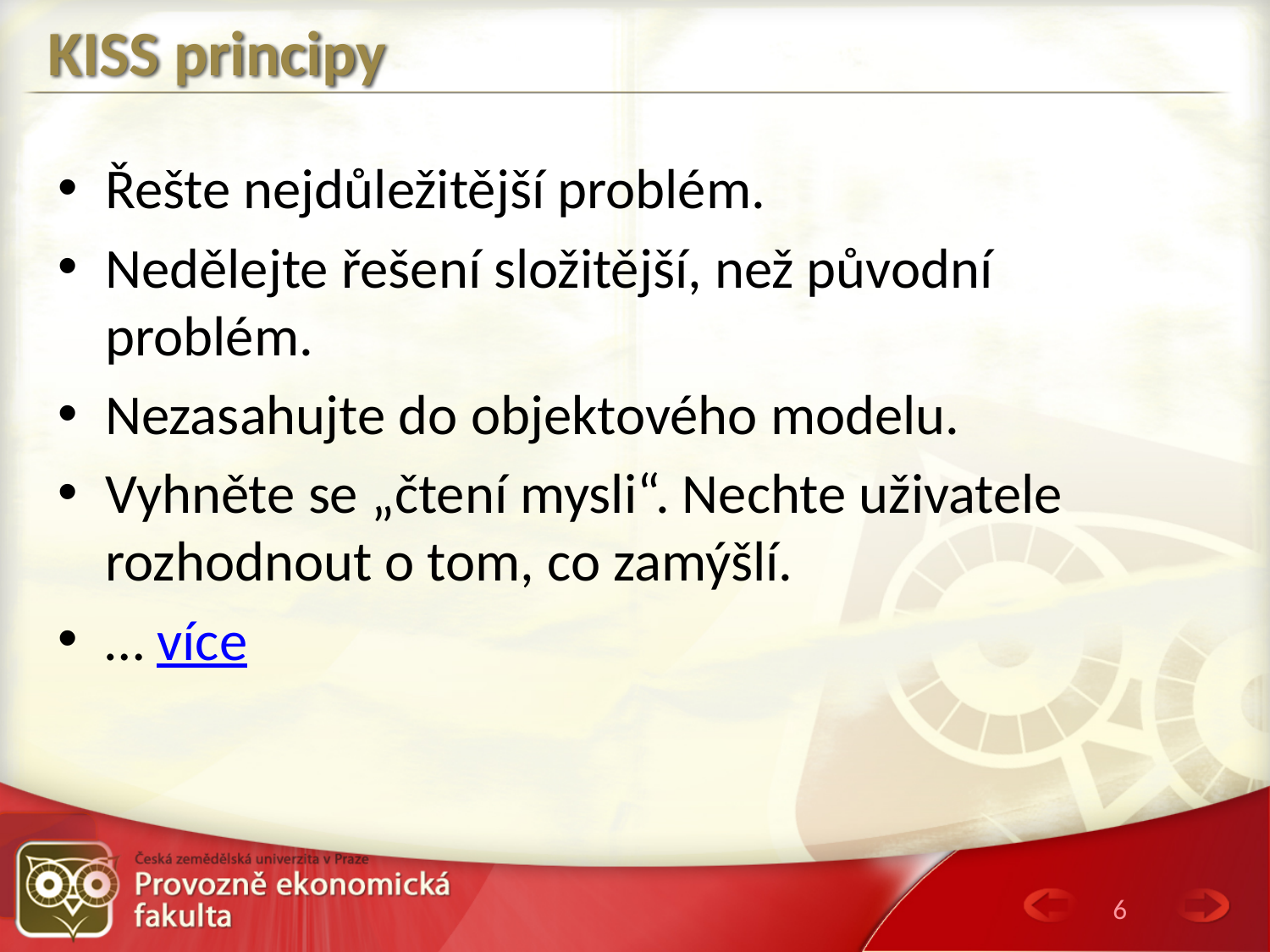

# KISS principy
Řešte nejdůležitější problém.
Nedělejte řešení složitější, než původní problém.
Nezasahujte do objektového modelu.
Vyhněte se „čtení mysli“. Nechte uživatele rozhodnout o tom, co zamýšlí.
… více